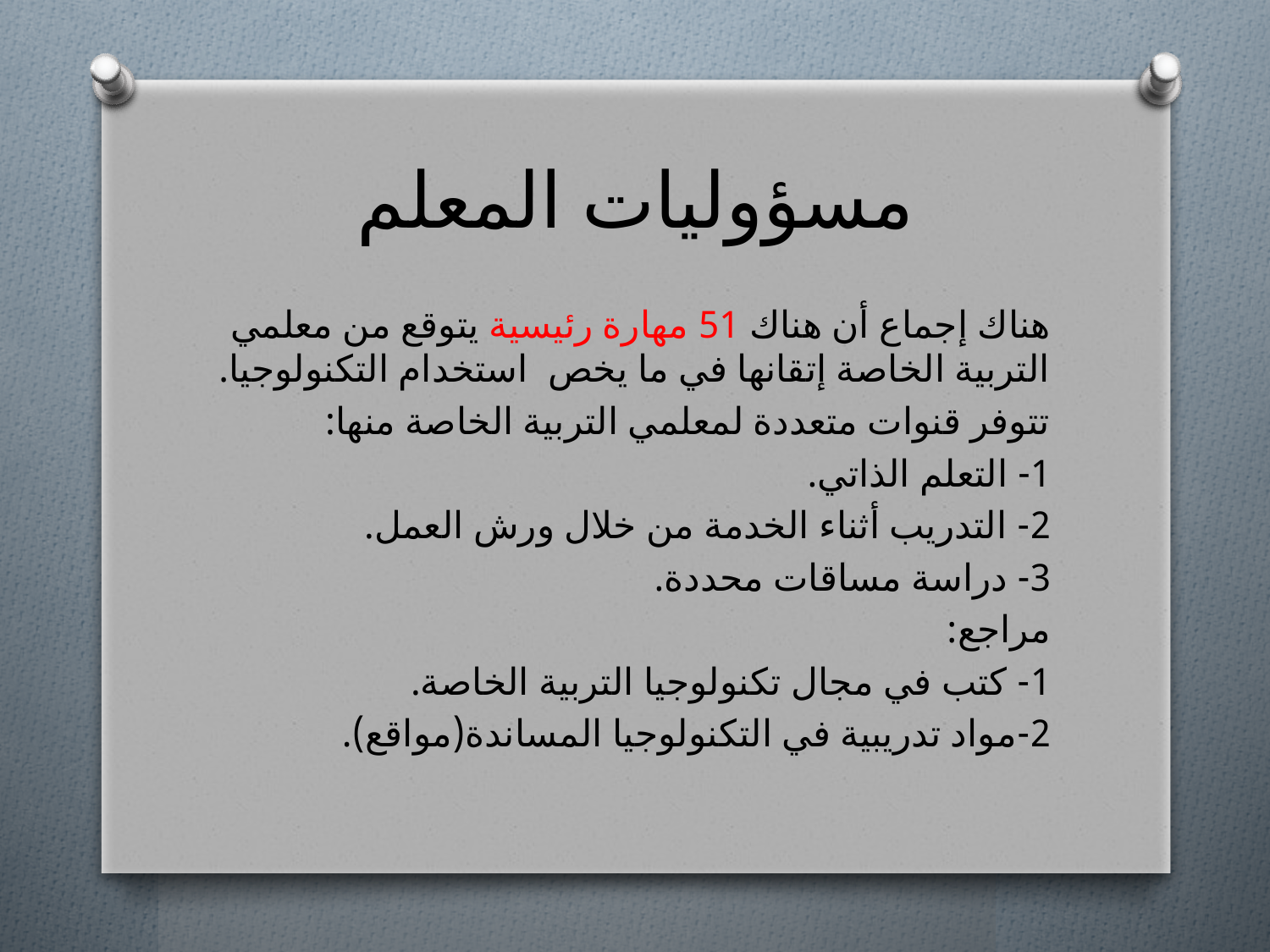

# مسؤوليات المعلم
هناك إجماع أن هناك 51 مهارة رئيسية يتوقع من معلمي التربية الخاصة إتقانها في ما يخص  استخدام التكنولوجيا.
تتوفر قنوات متعددة لمعلمي التربية الخاصة منها:
1- التعلم الذاتي.
2- التدريب أثناء الخدمة من خلال ورش العمل.
3- دراسة مساقات محددة.
مراجع:
1- كتب في مجال تكنولوجيا التربية الخاصة.
2-مواد تدريبية في التكنولوجيا المساندة(مواقع).